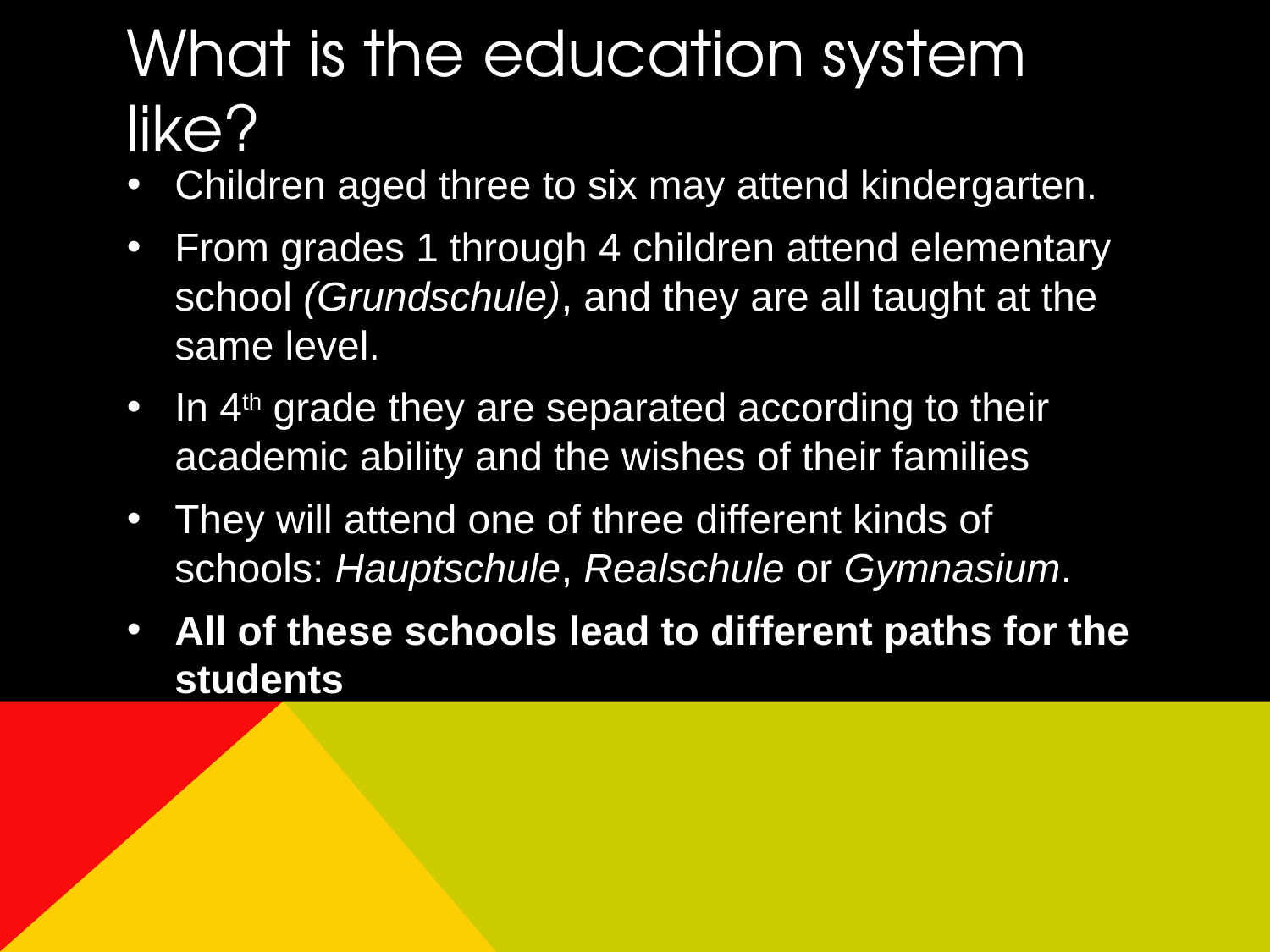

# What is the education system like?
Children aged three to six may attend kindergarten.
From grades 1 through 4 children attend elementary school (Grundschule), and they are all taught at the same level.
In 4th grade they are separated according to their academic ability and the wishes of their families
They will attend one of three different kinds of schools: Hauptschule, Realschule or Gymnasium.
All of these schools lead to different paths for the students